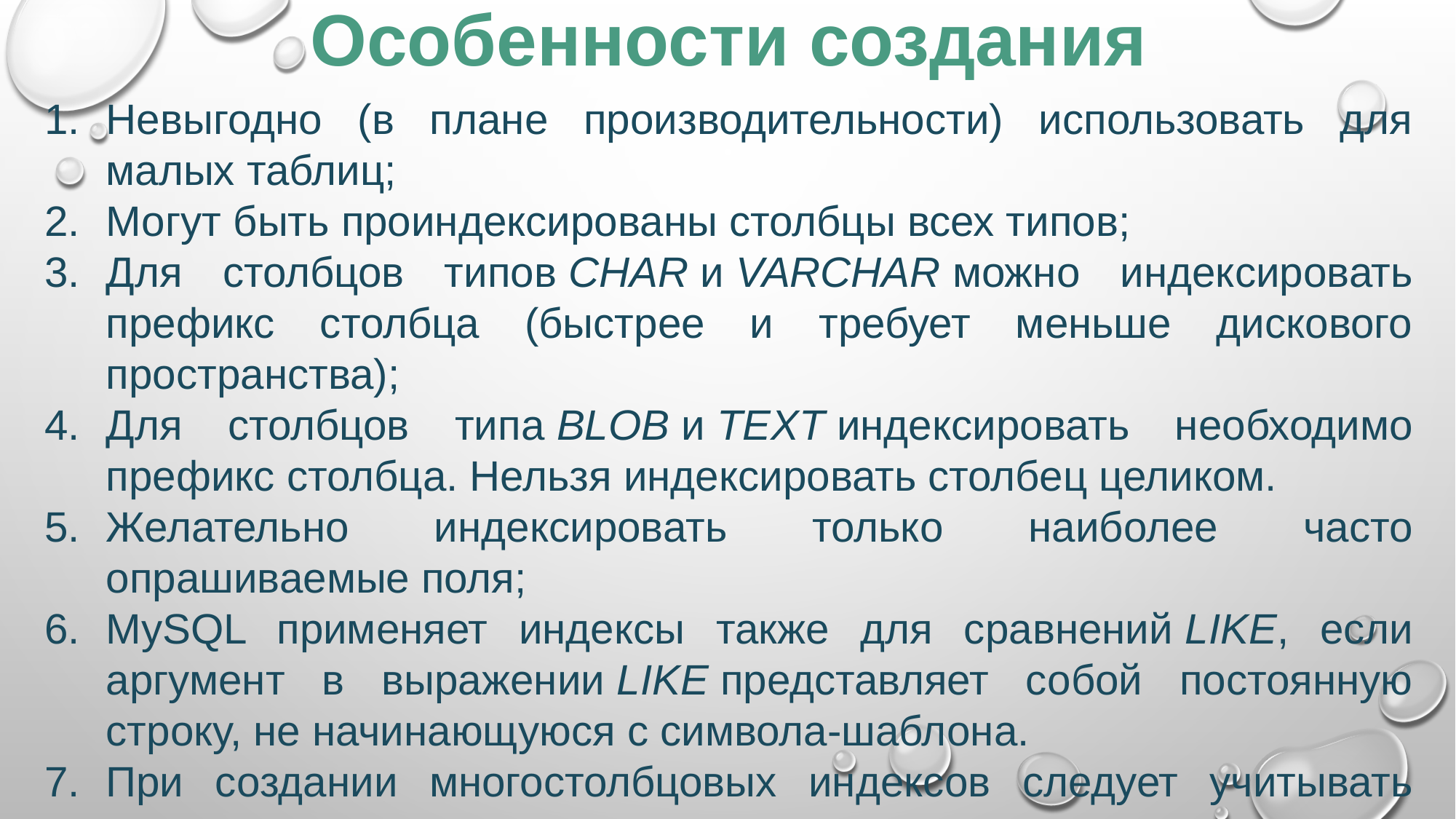

Особенности создания
Невыгодно (в плане производительности) использовать для малых таблиц;
Могут быть проиндексированы столбцы всех типов;
Для столбцов типов CHAR и VARCHAR можно индексировать префикс столбца (быстрее и требует меньше дискового пространства);
Для столбцов типа BLOB и TEXT индексировать необходимо префикс столбца. Нельзя индексировать столбец целиком.
Желательно индексировать только наиболее часто опрашиваемые поля;
MySQL применяет индексы также для сравнений LIKE, если аргумент в выражении LIKE представляет собой постоянную строку, не начинающуюся с символа-шаблона.
При создании многостолбцовых индексов следует учитывать порядок создания индексов.